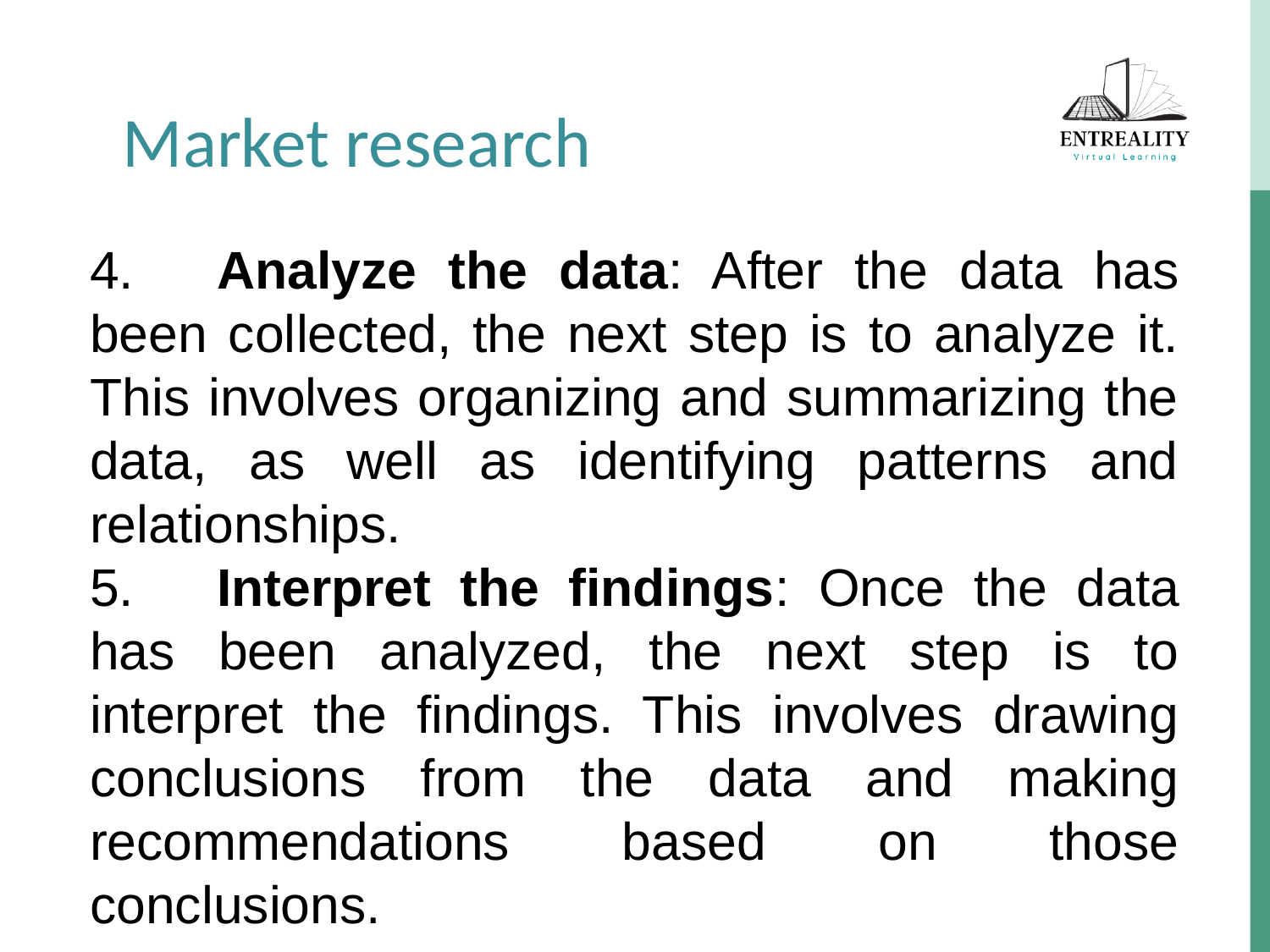

Market research
4.	Analyze the data: After the data has been collected, the next step is to analyze it. This involves organizing and summarizing the data, as well as identifying patterns and relationships.
5.	Interpret the findings: Once the data has been analyzed, the next step is to interpret the findings. This involves drawing conclusions from the data and making recommendations based on those conclusions.